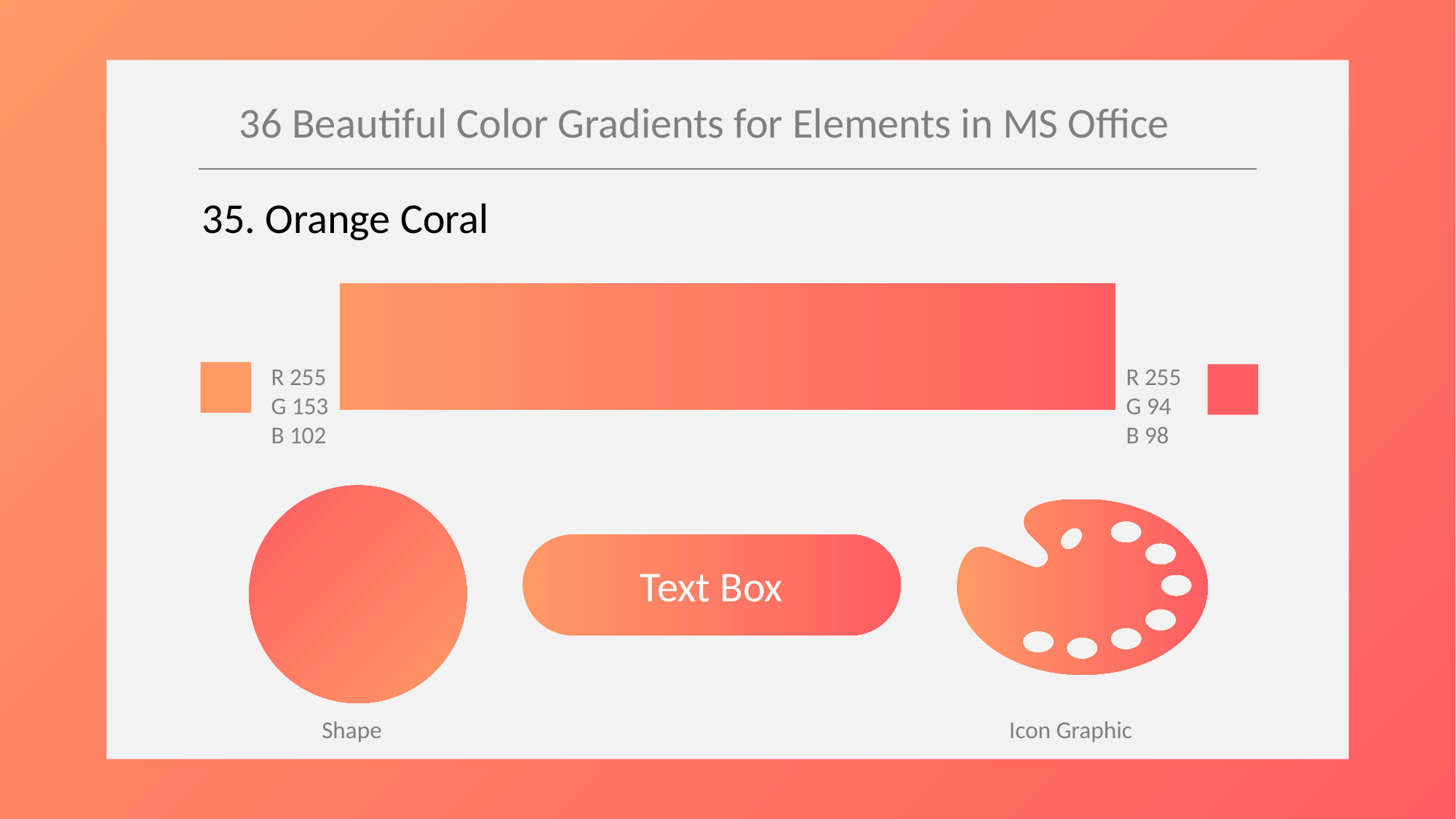

36 Beautiful Color Gradients for Elements in MS Office
35. Orange Coral

R 255
G 153
B 102
R 255
G 94
B 98

Text Box
Shape
Icon Graphic
Credit Post
https://digitalsynopsis.com